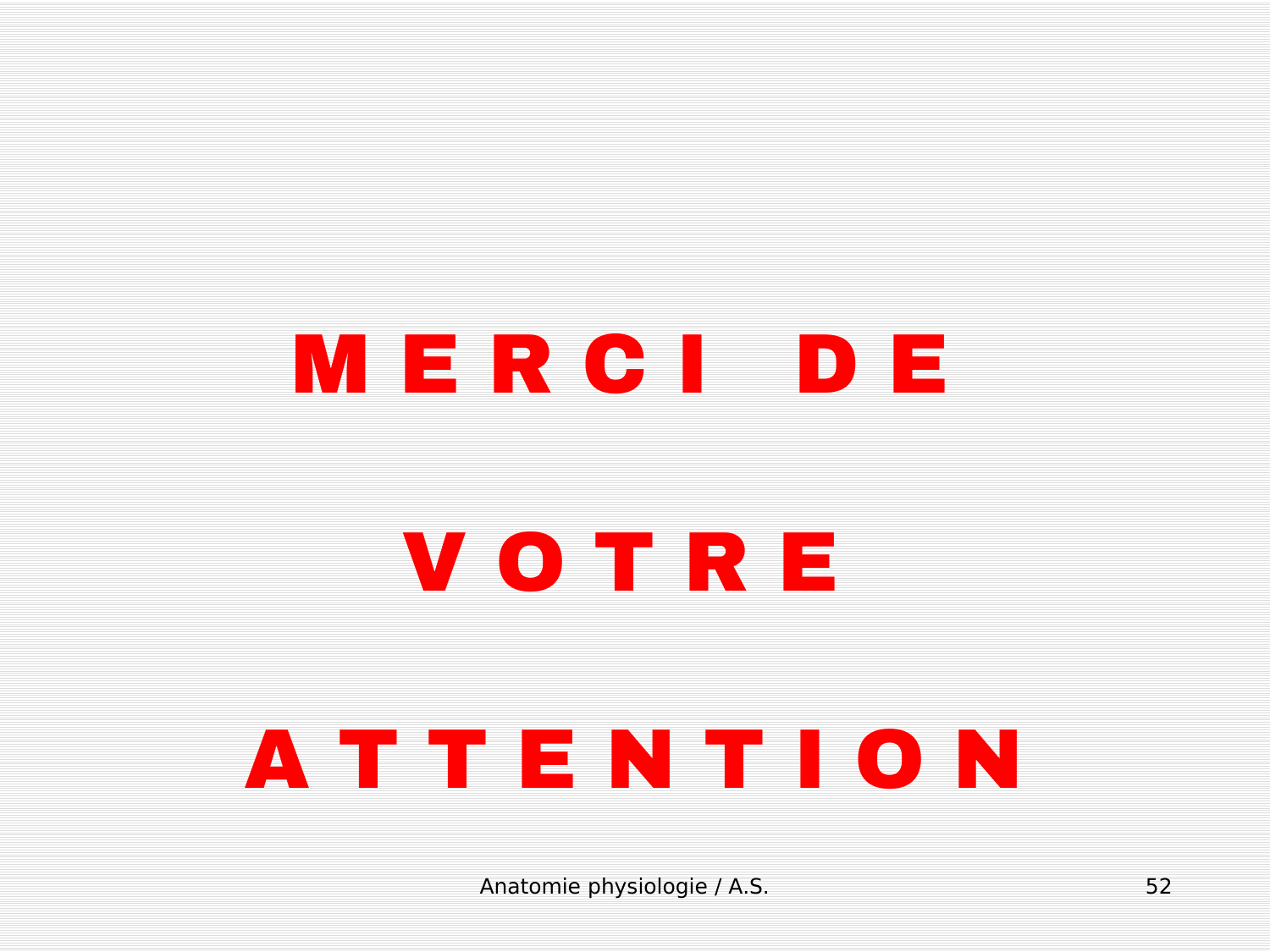

#

M E R C I   D E

V O T R E

A T T E N T I O N

Anatomie physiologie / A.S.
52